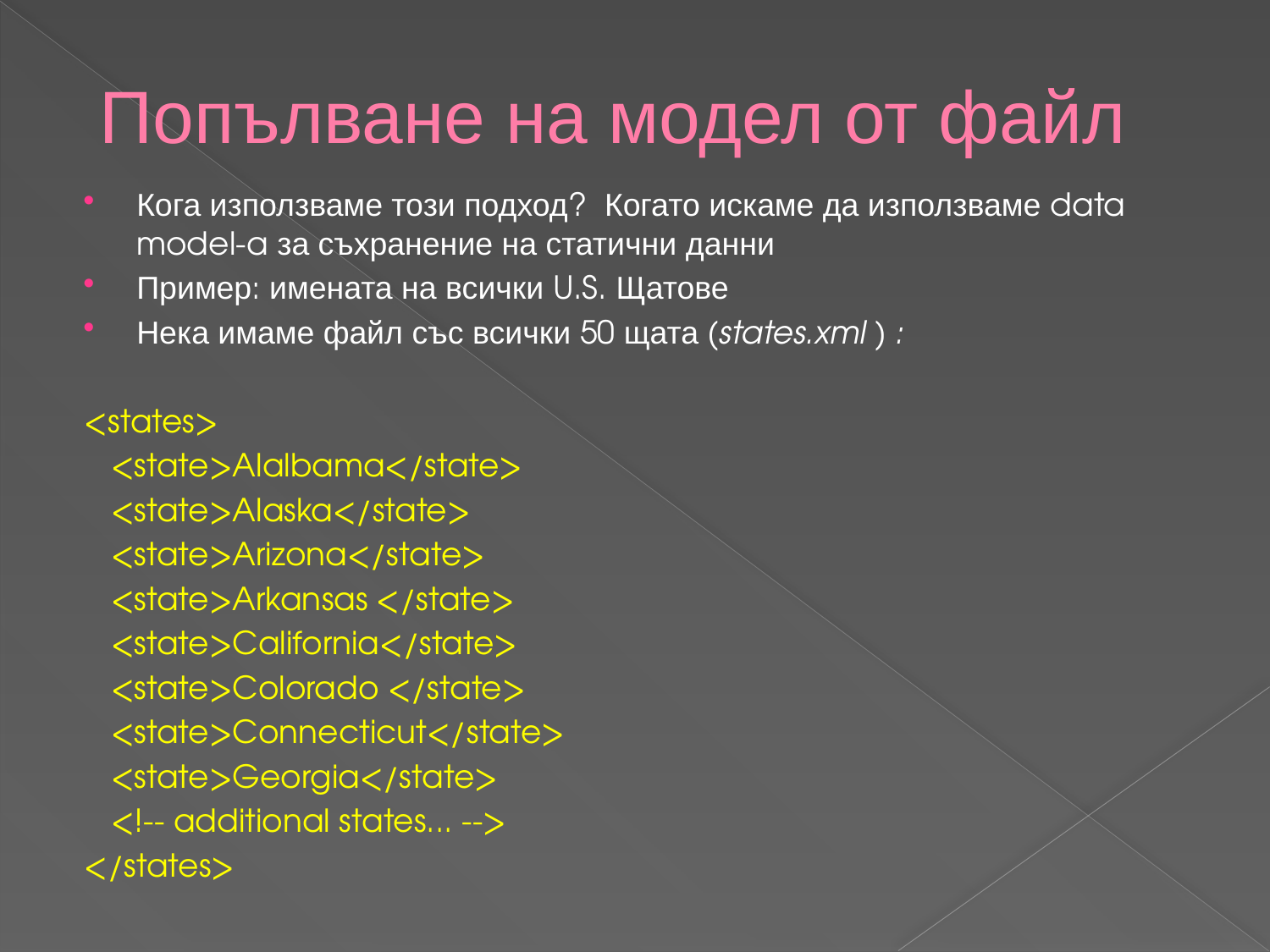

# Попълване на модел от файл
Кога използваме този подход?  Когато искаме да използваме data model-a за съхранение на статични данни
Пример: имената на всички U.S. Щатове
Нека имаме файл със всички 50 щата (states.xml ) :

<states>
   <state>Alalbama</state>
   <state>Alaska</state>
   <state>Arizona</state>
   <state>Arkansas </state>
   <state>California</state>
   <state>Colorado </state>
   <state>Connecticut</state>
   <state>Georgia</state>
   <!-- additional states... -->
</states>